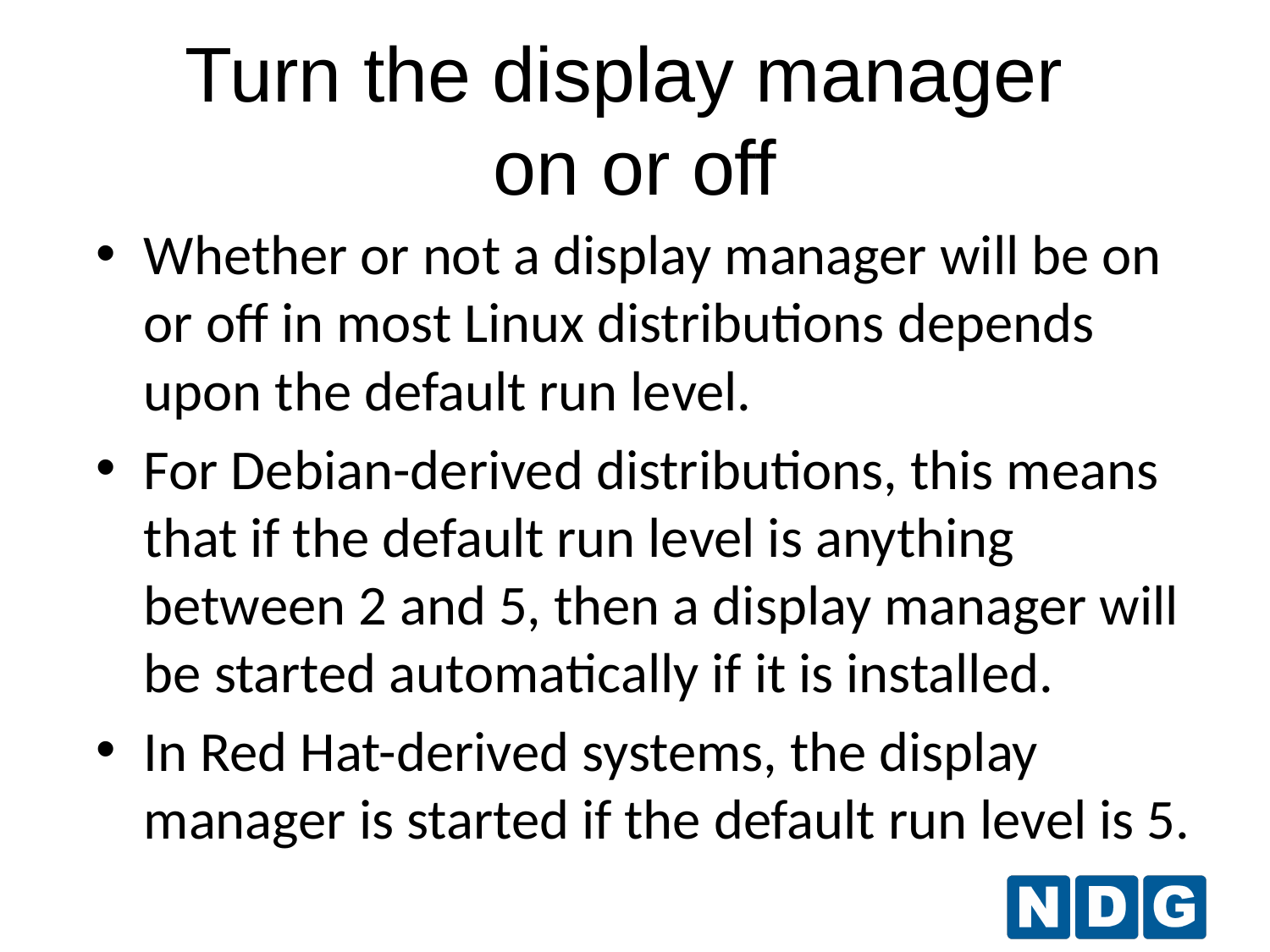

# Turn the display manager on or off
Whether or not a display manager will be on or off in most Linux distributions depends upon the default run level.
For Debian-derived distributions, this means that if the default run level is anything between 2 and 5, then a display manager will be started automatically if it is installed.
In Red Hat-derived systems, the display manager is started if the default run level is 5.